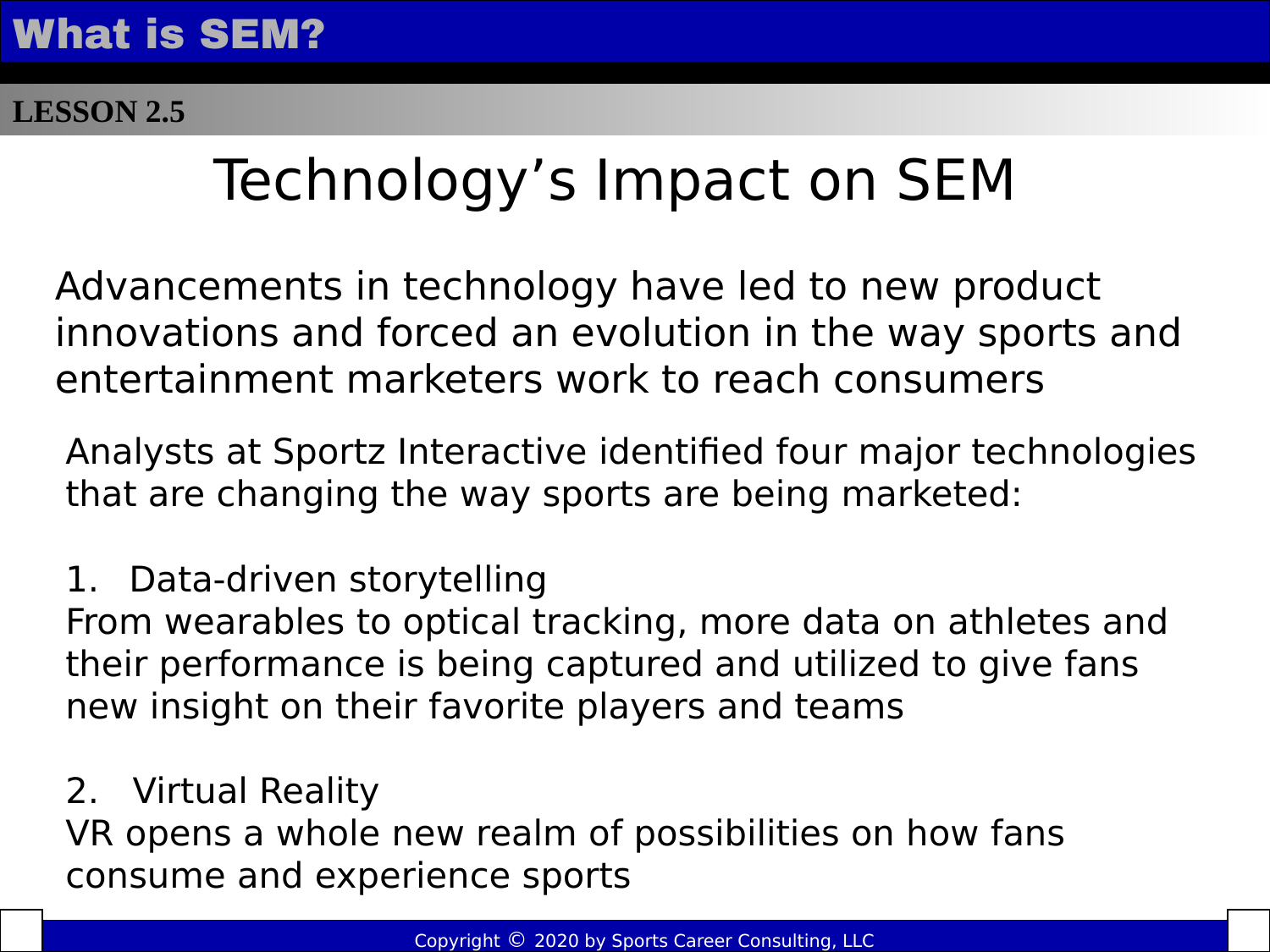

What is SEM?
LESSON 2.5
Technology’s Impact on SEM
Advancements in technology have led to new product innovations and forced an evolution in the way sports and entertainment marketers work to reach consumers
Analysts at Sportz Interactive identified four major technologies that are changing the way sports are being marketed:

Data-driven storytelling
From wearables to optical tracking, more data on athletes and their performance is being captured and utilized to give fans new insight on their favorite players and teams

2.   Virtual Reality
VR opens a whole new realm of possibilities on how fans consume and experience sports

Copyright © 2020 by Sports Career Consulting, LLC